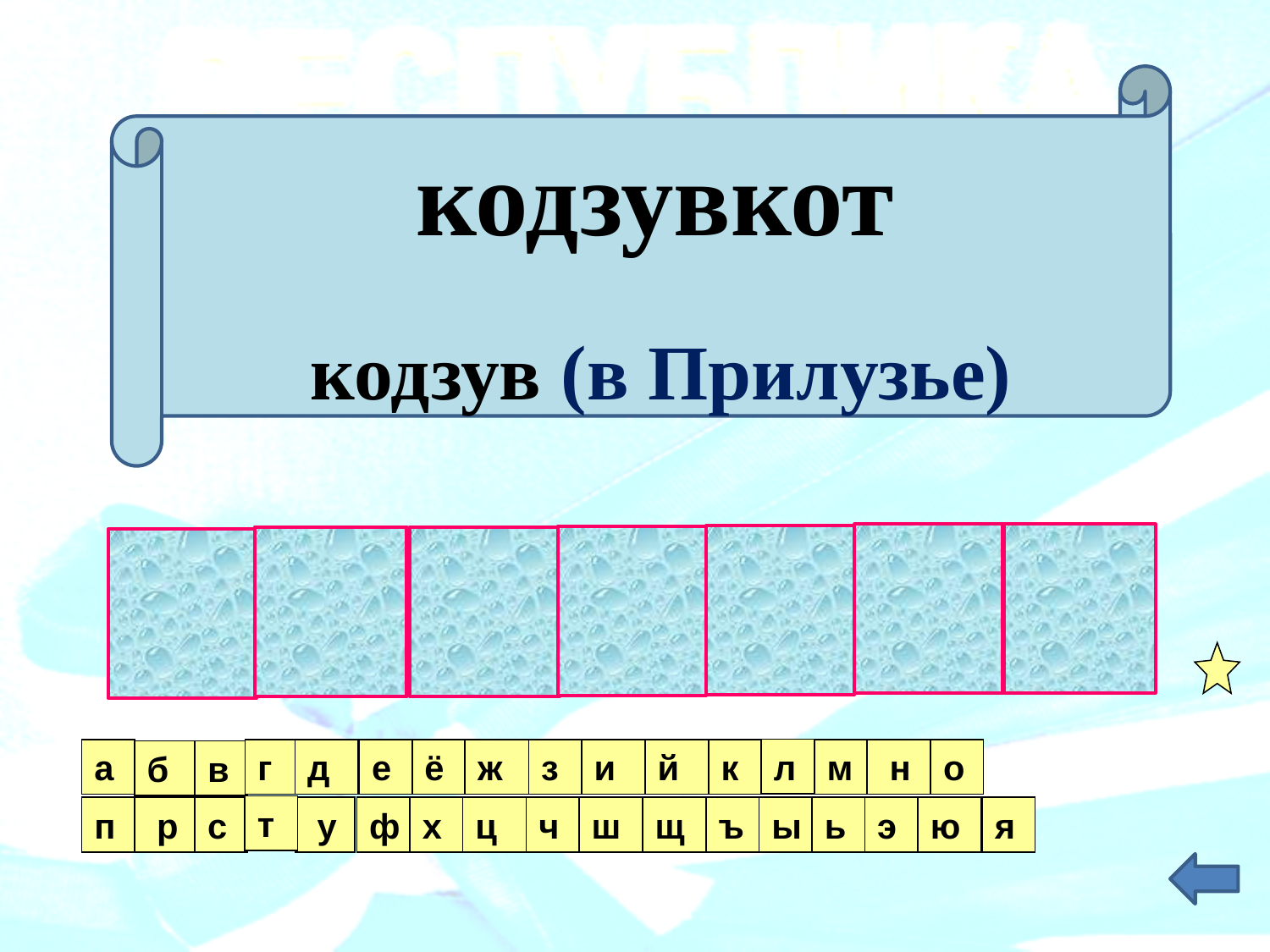

кодзувкот
       кодзув (в Прилузье)

Й
А
В
Е
М

У
Р

л
а
г
д
е
ё
ж
з
и
й
к
м
 н
о
б
в
т
п
 р
с
 у
ф
х
ц
ч
ш
щ
ъ
ы
ь
э
ю
я